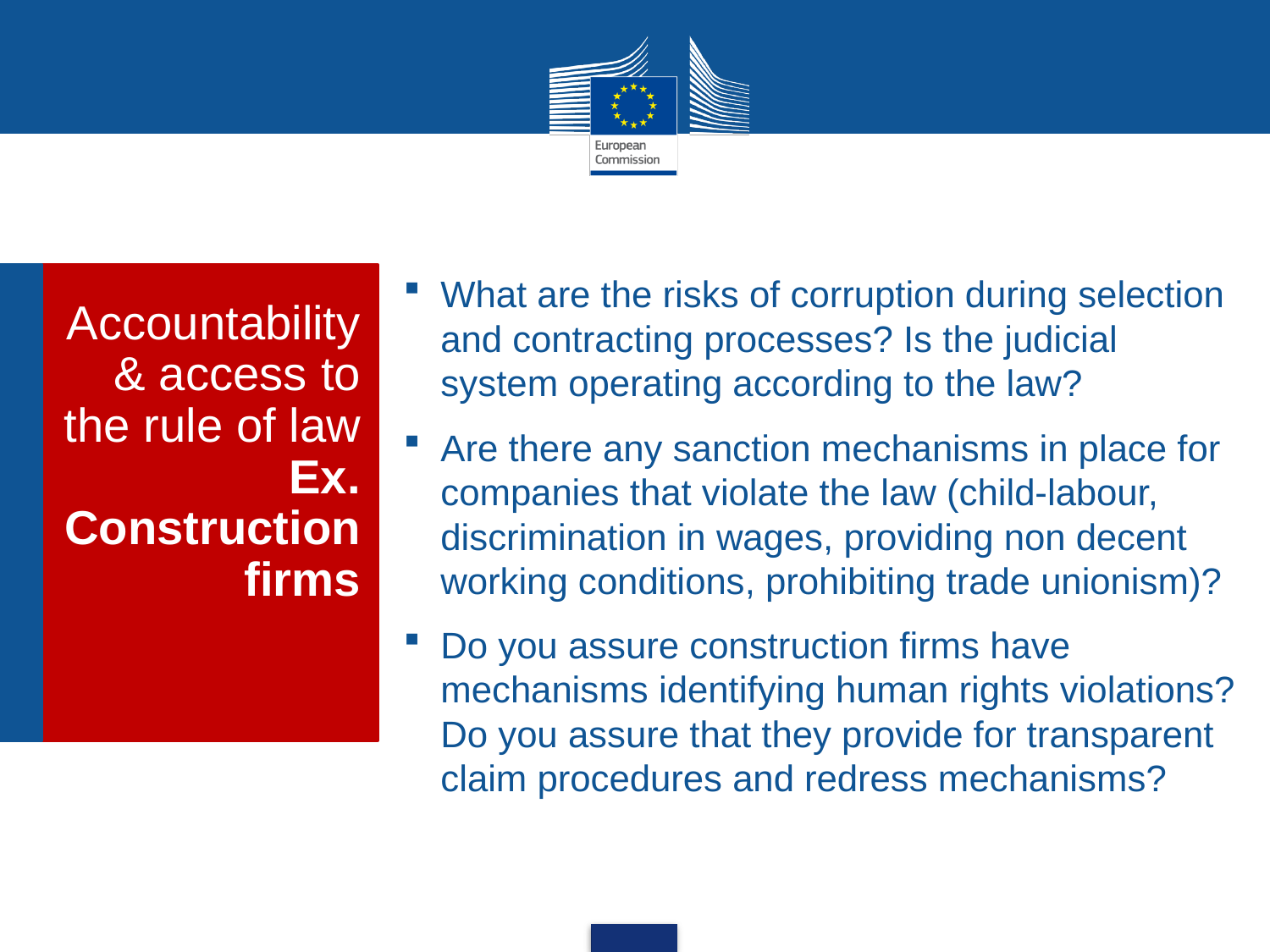

What are the risks of corruption during selection and contracting processes? Is the judicial system operating according to the law?
Are there any sanction mechanisms in place for companies that violate the law (child-labour, discrimination in wages, providing non decent working conditions, prohibiting trade unionism)?
Do you assure construction firms have mechanisms identifying human rights violations? Do you assure that they provide for transparent claim procedures and redress mechanisms?

Accountability & access to the rule of law
Ex. Construction firms